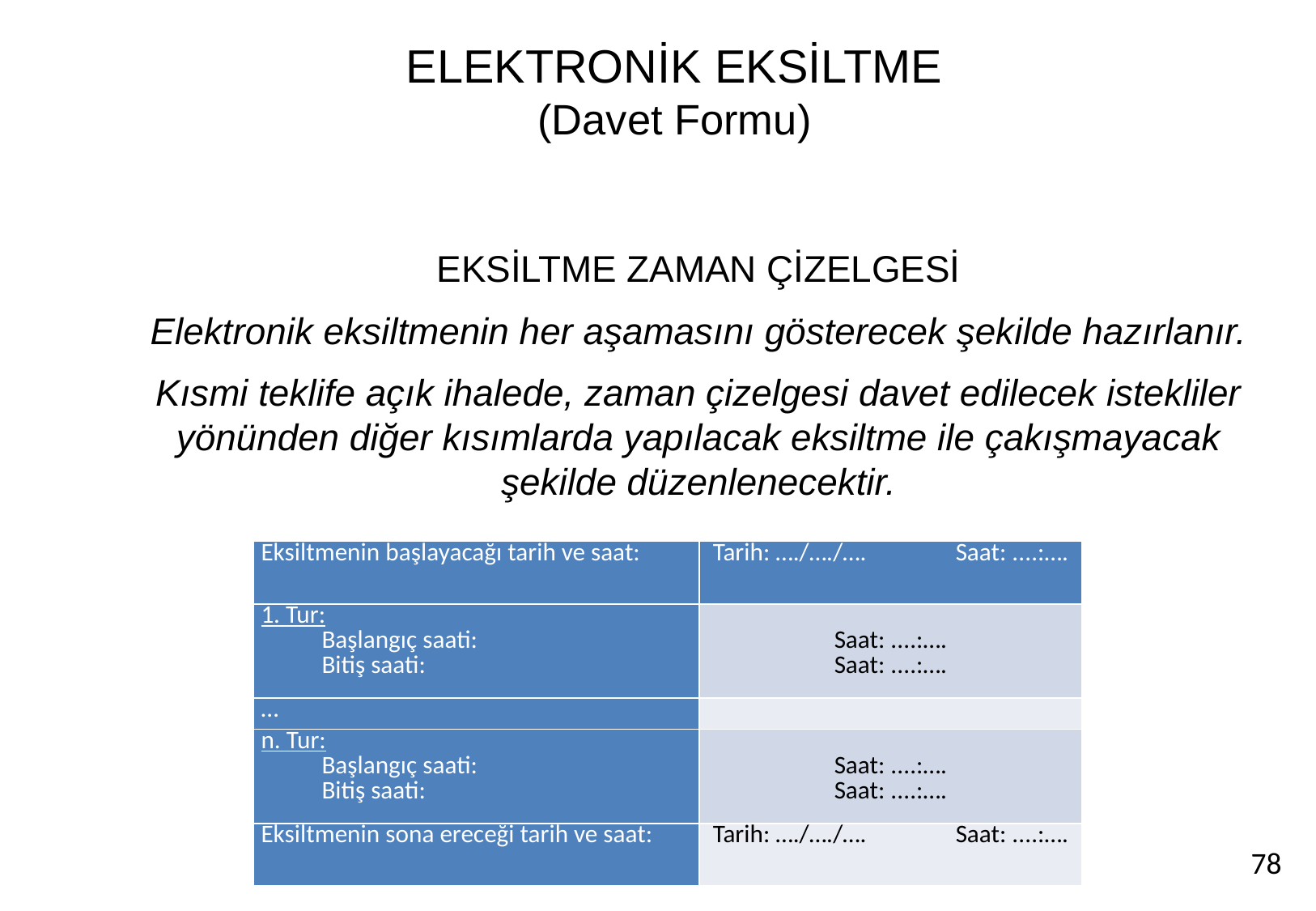

# ELEKTRONİK EKSİLTME (Davet Formu)
EKSİLTME ZAMAN ÇİZELGESİ
Elektronik eksiltmenin her aşamasını gösterecek şekilde hazırlanır.
Kısmi teklife açık ihalede, zaman çizelgesi davet edilecek istekliler yönünden diğer kısımlarda yapılacak eksiltme ile çakışmayacak şekilde düzenlenecektir.
| Eksiltmenin başlayacağı tarih ve saat: | Tarih: …./…./…. Saat: ....:…. |
| --- | --- |
| 1. Tur: Başlangıç saati: Bitiş saati: | Saat: ....:…. Saat: ....:…. |
| … |  |
| n. Tur: Başlangıç saati: Bitiş saati: | Saat: ....:…. Saat: ....:…. |
| Eksiltmenin sona ereceği tarih ve saat: | Tarih: …./…./…. Saat: ....:…. |
78